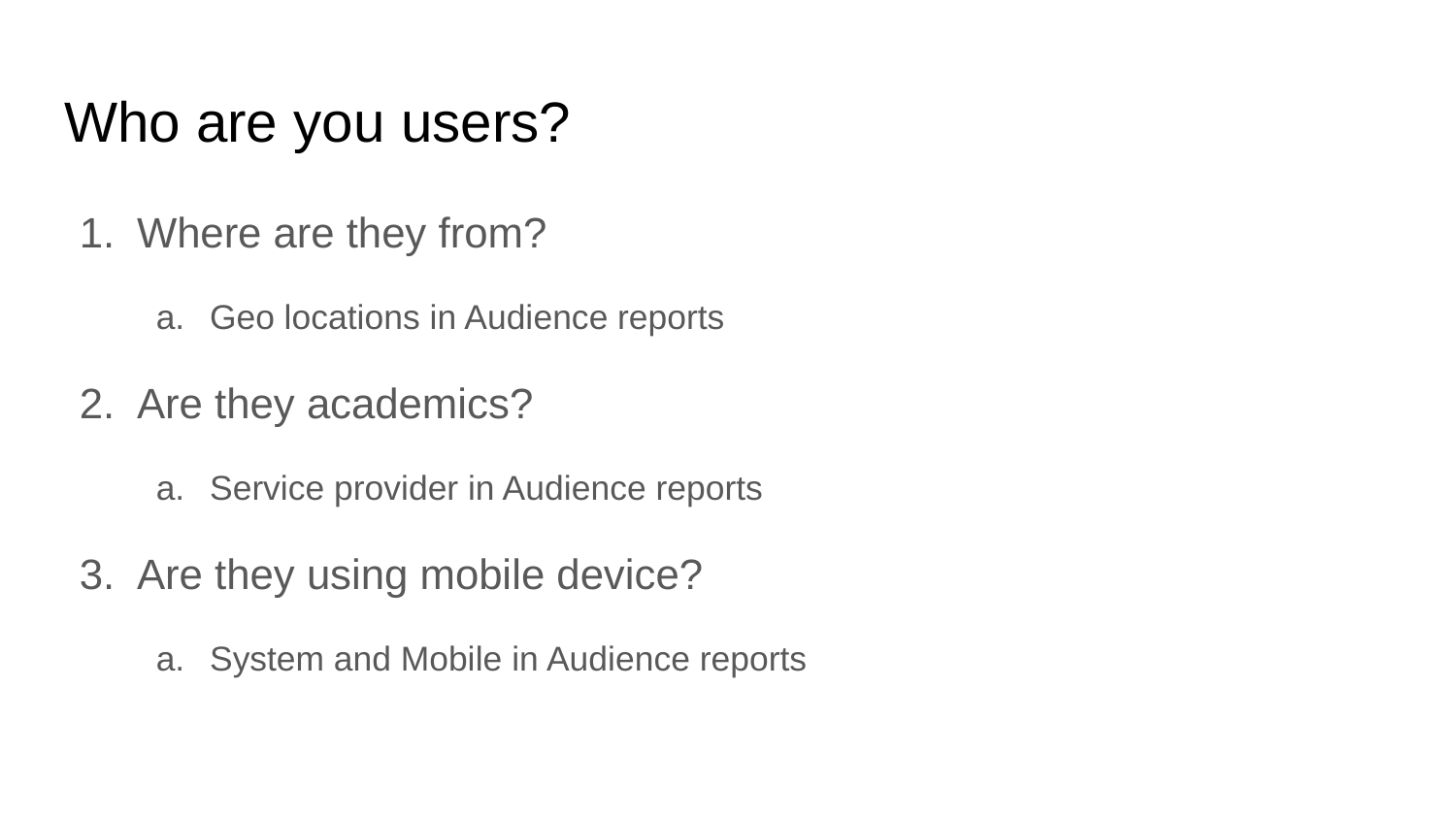

# Who are you users?
Where are they from?
Geo locations in Audience reports
Are they academics?
Service provider in Audience reports
Are they using mobile device?
System and Mobile in Audience reports